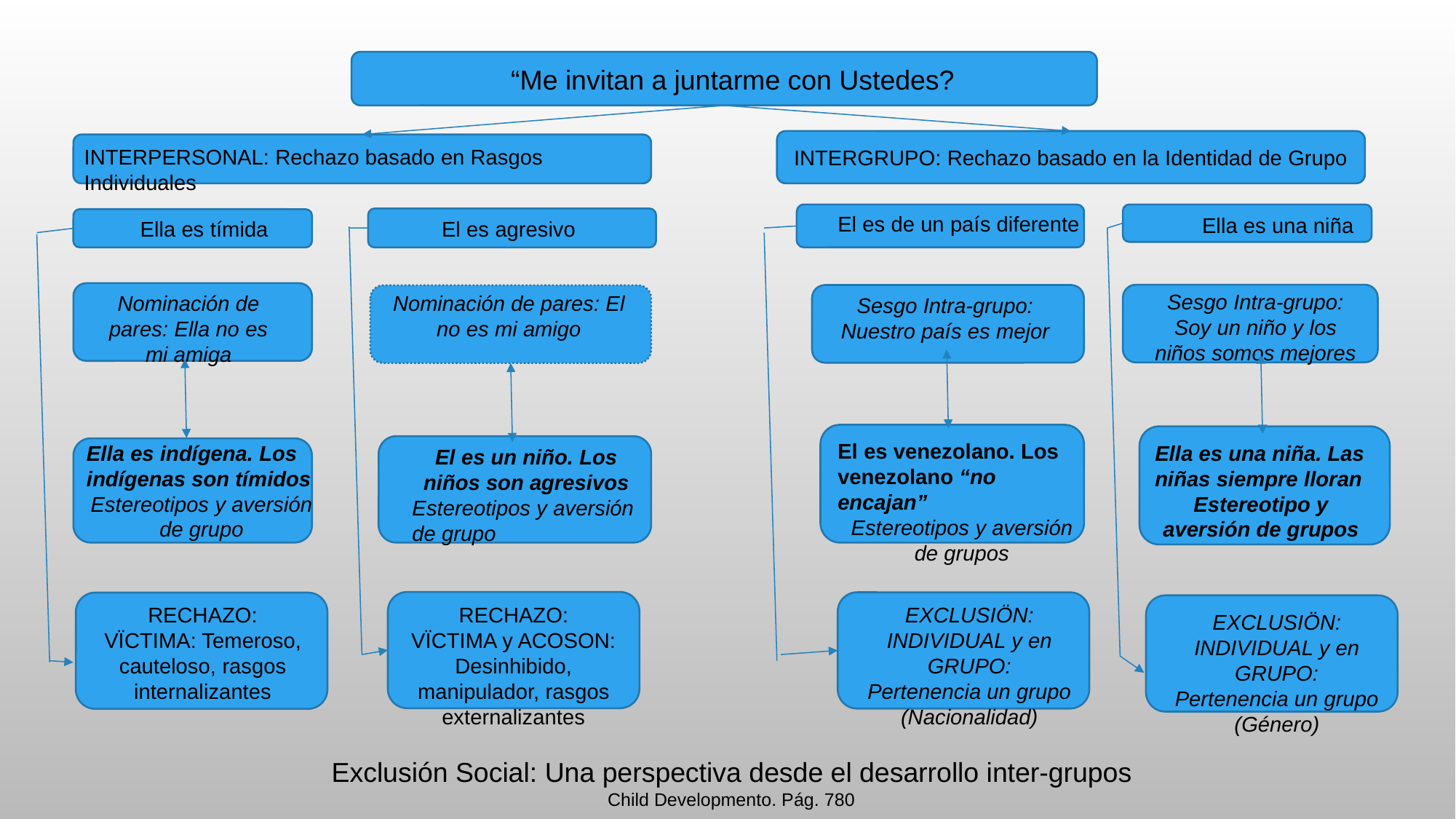

“Me invitan a juntarme con Ustedes?
INTERGRUPO: Rechazo basado en la Identidad de Grupo

INTERPERSONAL: Rechazo basado en Rasgos Individuales

El es de un país diferente
Ella es una niña

Ella es tímida
El es agresivo

Sesgo Intra-grupo: Soy un niño y los niños somos mejores
Nominación de pares: Ella no es mi amiga
Nominación de pares: El no es mi amigo

Sesgo Intra-grupo: Nuestro país es mejor

El es venezolano. Los venezolano “no encajan”
Estereotipos y aversión de grupos
Ella es indígena. Los indígenas son tímidos
Estereotipos y aversión de grupo
Ella es una niña. Las niñas siempre lloran
Estereotipo y aversión de grupos

El es un niño. Los niños son agresivos
Estereotipos y aversión de grupo

RECHAZO:
VÏCTIMA: Temeroso, cauteloso, rasgos internalizantes
RECHAZO:
VÏCTIMA y ACOSON: Desinhibido, manipulador, rasgos externalizantes
EXCLUSIÖN:
INDIVIDUAL y en GRUPO:
Pertenencia un grupo (Nacionalidad)
EXCLUSIÖN:
INDIVIDUAL y en GRUPO:
Pertenencia un grupo (Género)
Exclusión Social: Una perspectiva desde el desarrollo inter-grupos
Child Developmento. Pág. 780